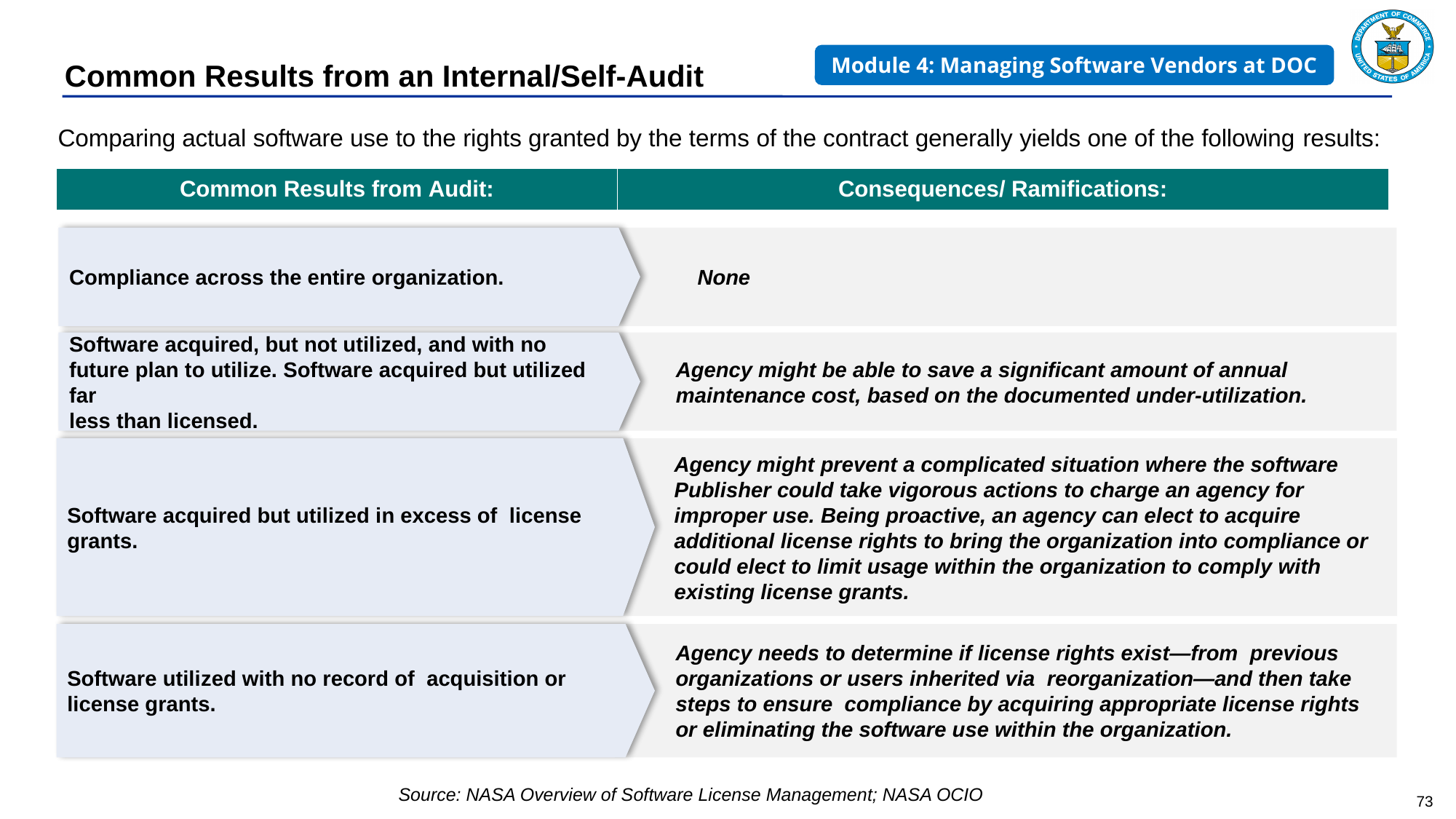

Module 4: Managing Software Vendors at DOC
# Common Results from an Internal/Self-Audit
Comparing actual software use to the rights granted by the terms of the contract generally yields one of the following results:
| Common Results from Audit: | Consequences/ Ramifications: |
| --- | --- |
Compliance across the entire organization.
None
Software acquired, but not utilized, and with no
future plan to utilize. Software acquired but utilized far
less than licensed.
Agency might be able to save a significant amount of annual maintenance cost, based on the documented under-utilization.
Software acquired but utilized in excess of  license
grants.
Agency might prevent a complicated situation where the software Publisher could take vigorous actions to charge an agency for improper use. Being proactive, an agency can elect to acquire additional license rights to bring the organization into compliance or could elect to limit usage within the organization to comply with existing license grants.
Software utilized with no record of  acquisition or
license grants.
Agency needs to determine if license rights exist—from  previous organizations or users inherited via  reorganization—and then take steps to ensure  compliance by acquiring appropriate license rights or eliminating the software use within the organization.
Source: NASA Overview of Software License Management; NASA OCIO